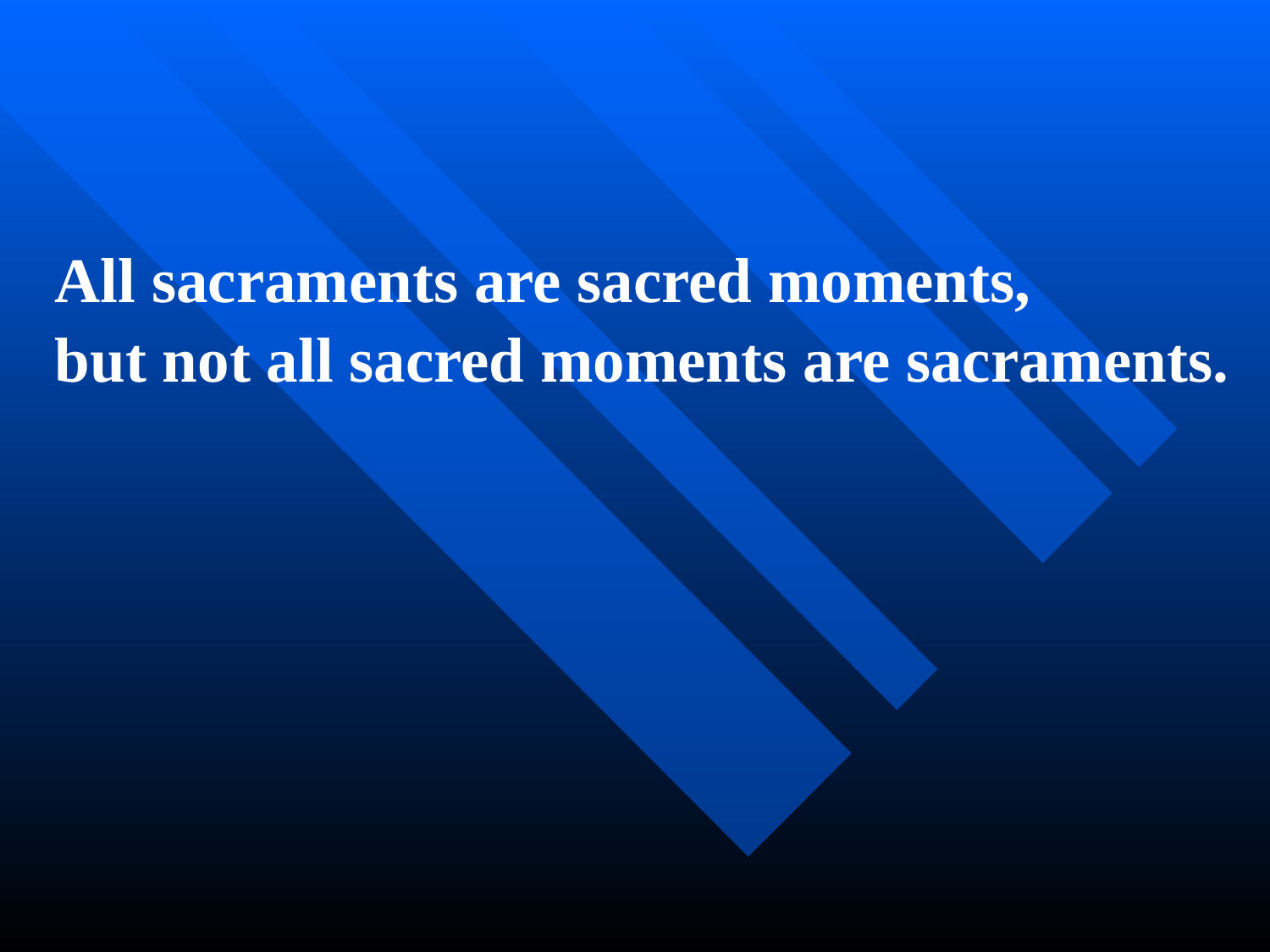

All sacraments are sacred moments,
but not all sacred moments are sacraments.